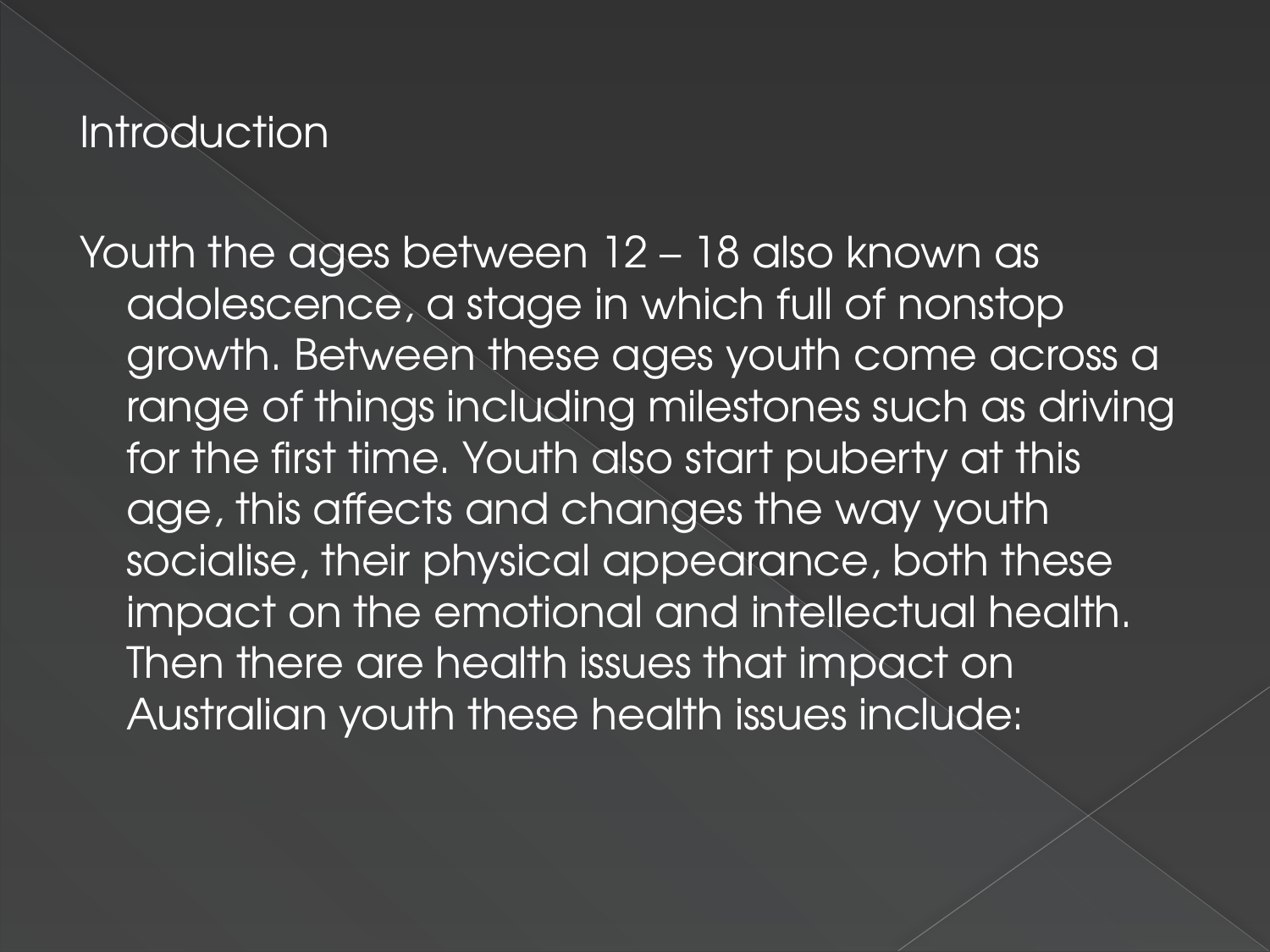

Introduction

Youth the ages between 12 – 18 also known as adolescence, a stage in which full of nonstop growth. Between these ages youth come across a range of things including milestones such as driving for the first time. Youth also start puberty at this age, this affects and changes the way youth socialise, their physical appearance, both these impact on the emotional and intellectual health. Then there are health issues that impact on Australian youth these health issues include: